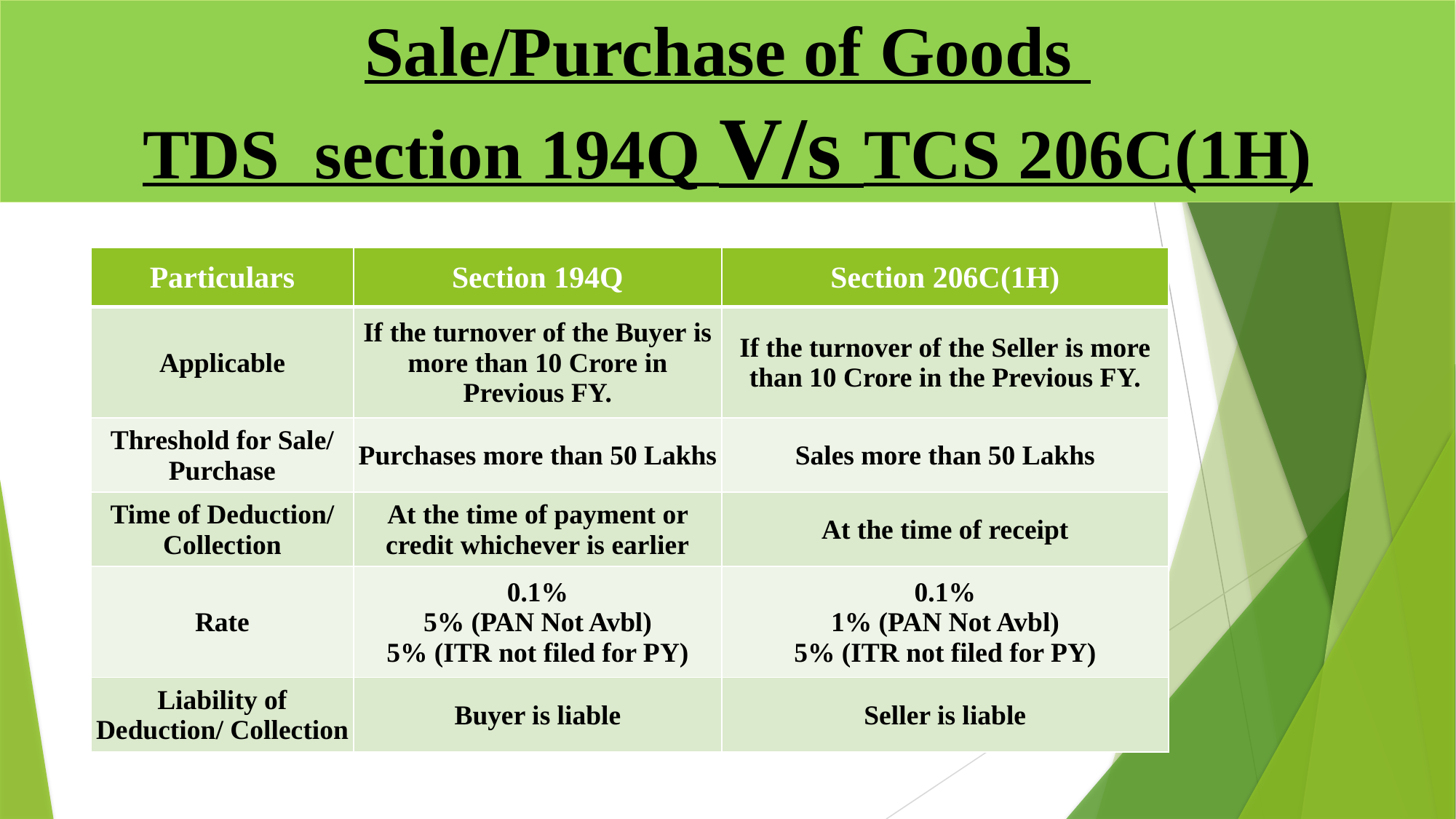

# Sale/Purchase of Goods TDS  section 194Q V/s TCS 206C(1H)
| Particulars | Section 194Q | Section 206C(1H) |
| --- | --- | --- |
| Applicable | If the turnover of the Buyer is more than 10 Crore in Previous FY. | If the turnover of the Seller is more than 10 Crore in the Previous FY. |
| Threshold for Sale/ Purchase | Purchases more than 50 Lakhs | Sales more than 50 Lakhs |
| Time of Deduction/ Collection | At the time of payment or credit whichever is earlier | At the time of receipt |
| Rate | 0.1% 5% (PAN Not Avbl) 5% (ITR not filed for PY) | 0.1% 1% (PAN Not Avbl) 5% (ITR not filed for PY) |
| Liability of Deduction/ Collection | Buyer is liable | Seller is liable |